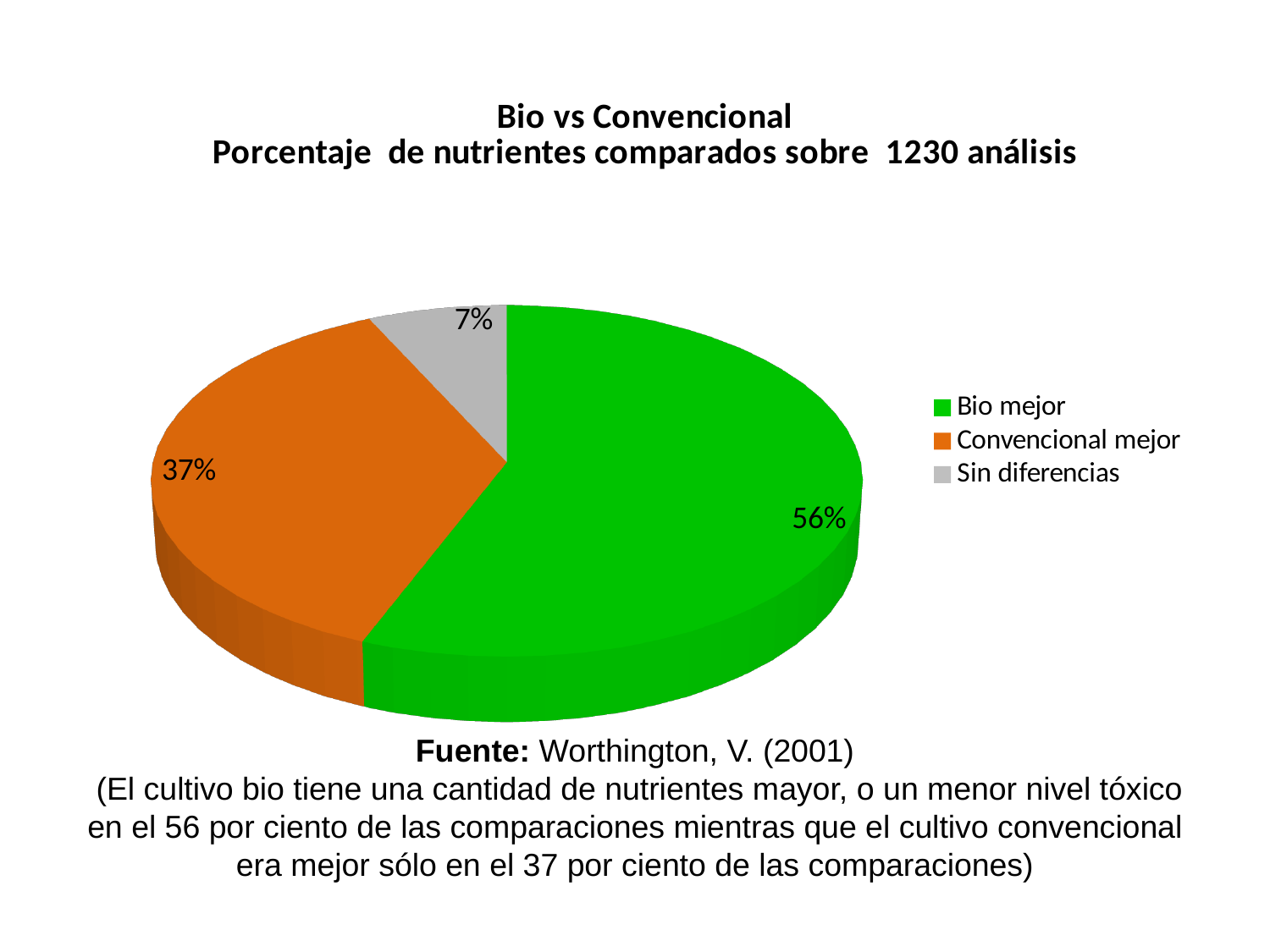

[unsupported chart]

Fuente: Worthington, V. (2001)
 (El cultivo bio tiene una cantidad de nutrientes mayor, o un menor nivel tóxico en el 56 por ciento de las comparaciones mientras que el cultivo convencional era mejor sólo en el 37 por ciento de las comparaciones)